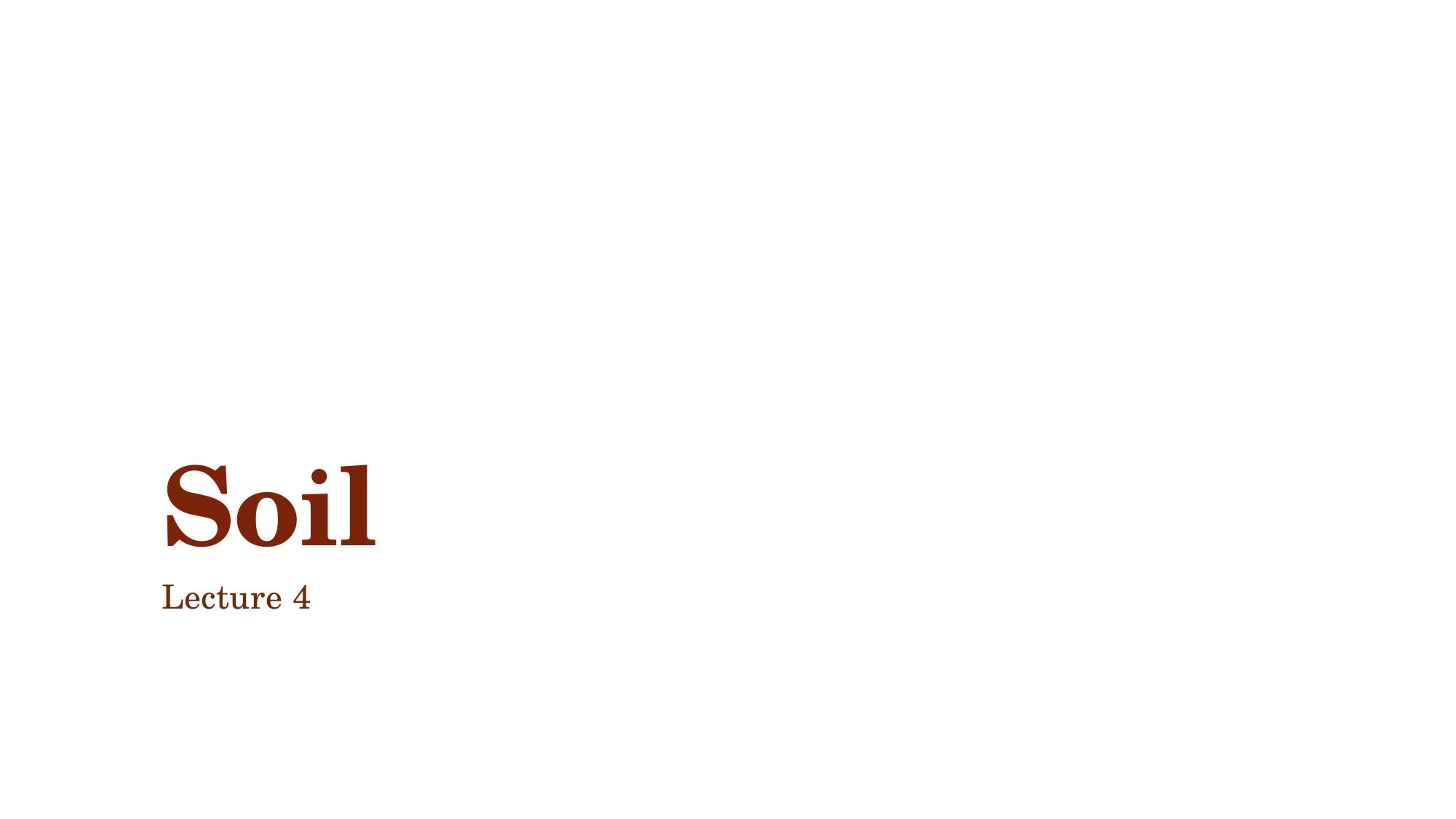

# Soil
Dr.IEcheverry, HE, CHS, CAMS, KSU_2nd3637
Lecture 4
1